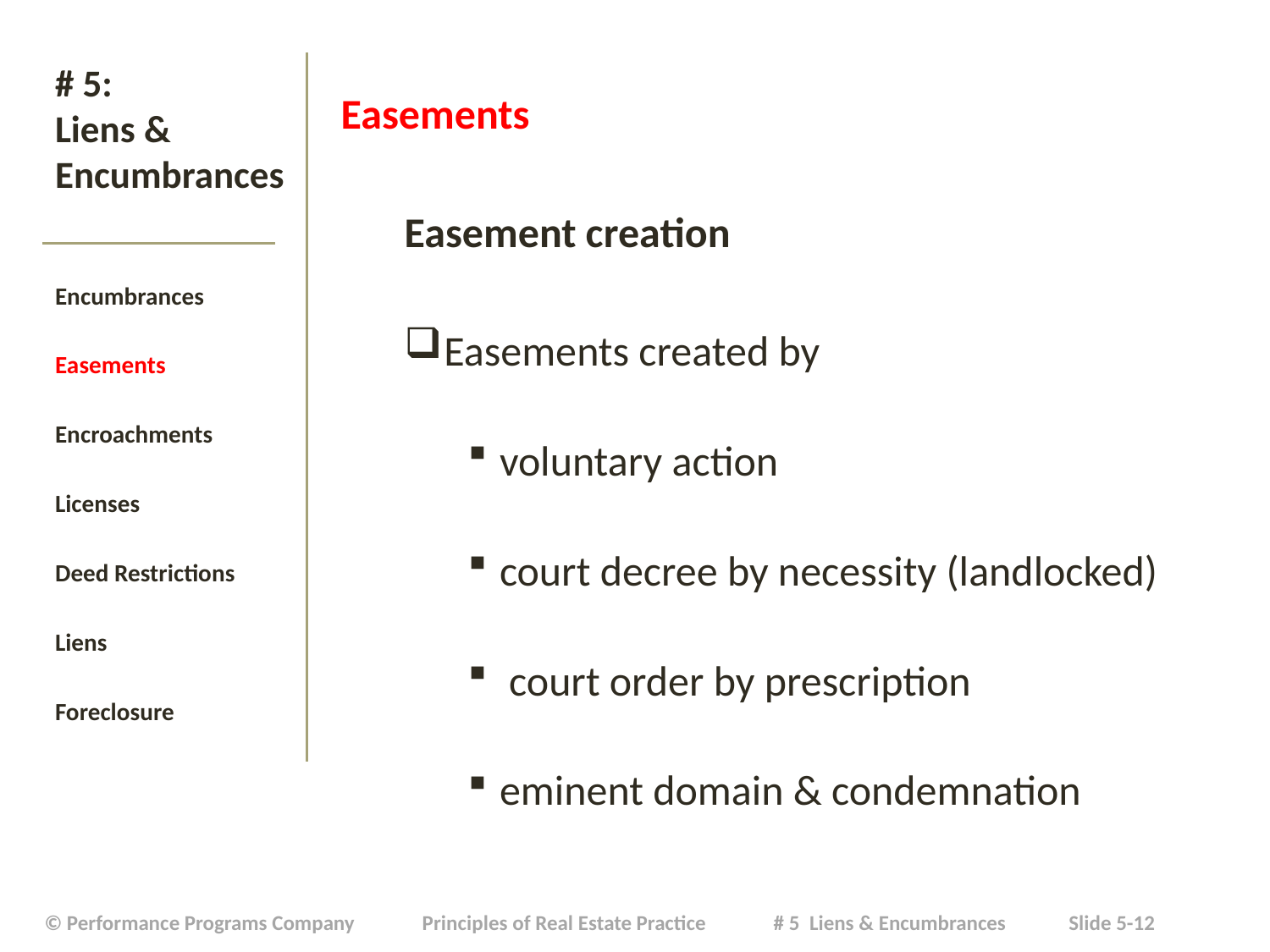

Easements

Easement creation

Easements created by
voluntary action
court decree by necessity (landlocked)
 court order by prescription
eminent domain & condemnation
# # 5: Liens & Encumbrances

Encumbrances

Easements

Encroachments

Licenses

Deed Restrictions

Liens

Foreclosure

| © Performance Programs Company Principles of Real Estate Practice # 5 Liens & Encumbrances Slide 5-12 |
| --- |